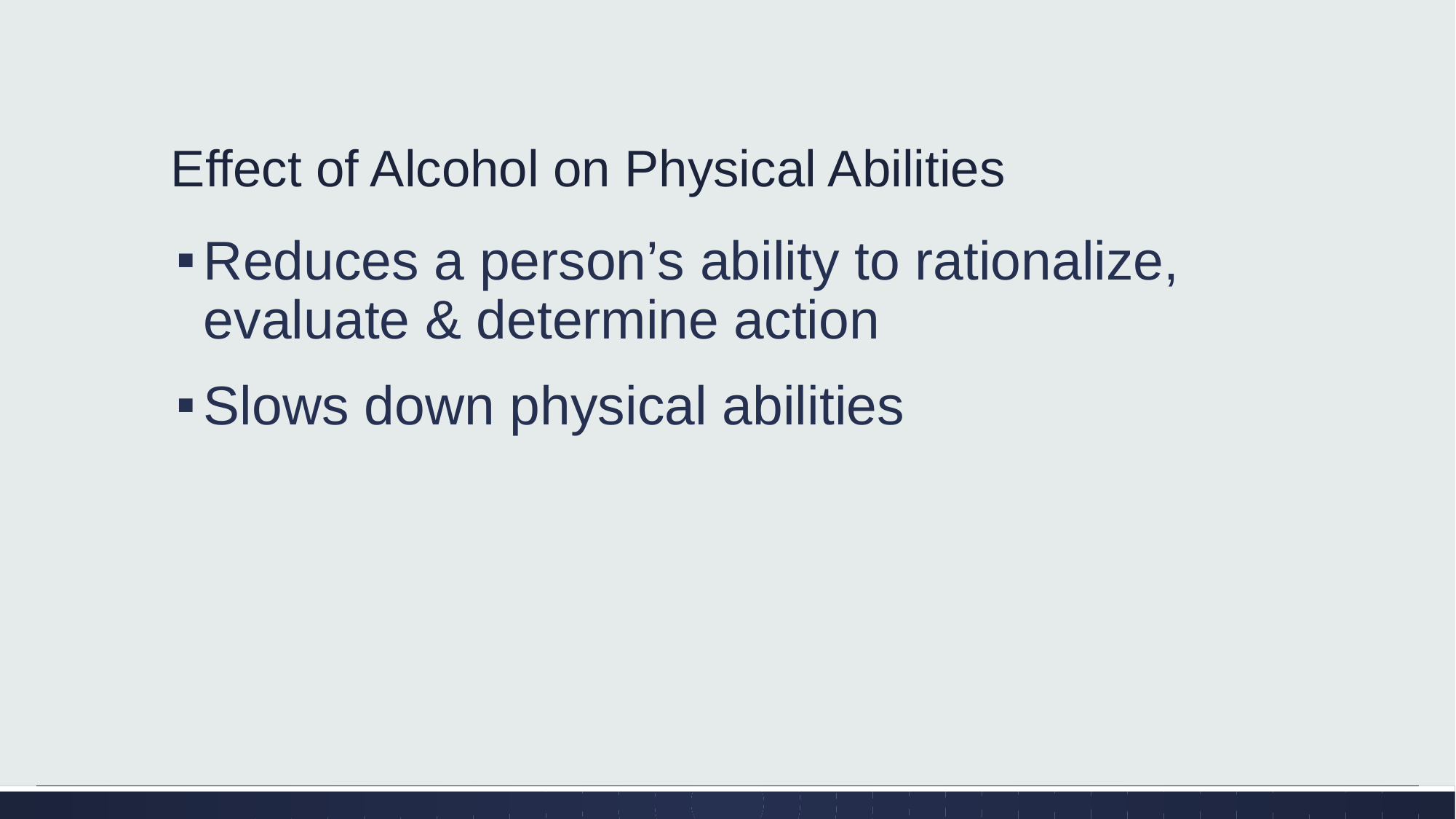

# Effect of Alcohol on Physical Abilities
Reduces a person’s ability to rationalize, evaluate & determine action
Slows down physical abilities